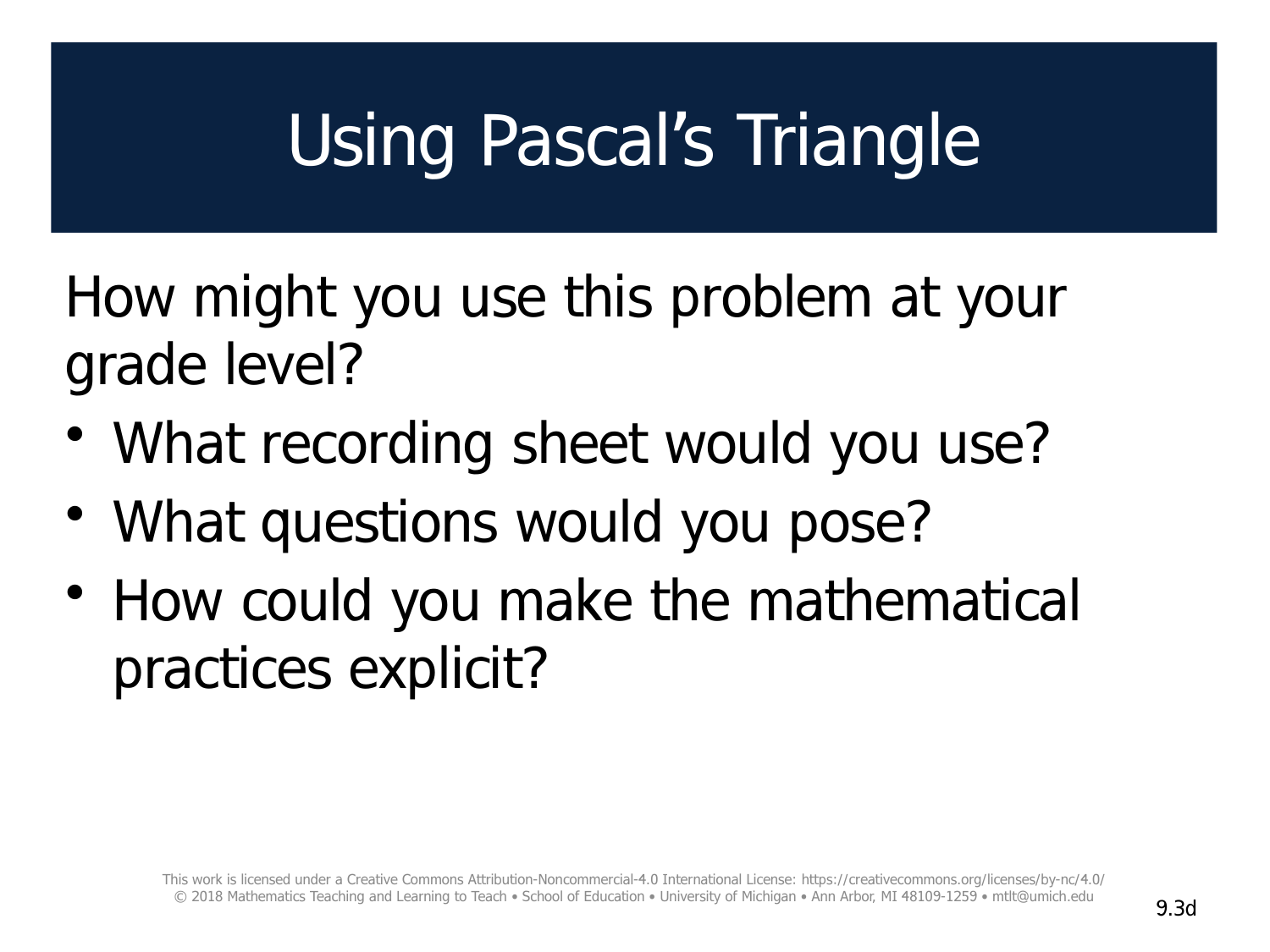

# Using Pascal’s Triangle
How might you use this problem at your grade level?
What recording sheet would you use?
What questions would you pose?
How could you make the mathematical practices explicit?

This work is licensed under a Creative Commons Attribution-Noncommercial-4.0 International License: https://creativecommons.org/licenses/by-nc/4.0/
© 2018 Mathematics Teaching and Learning to Teach • School of Education • University of Michigan • Ann Arbor, MI 48109-1259 • mtlt@umich.edu
9.3d